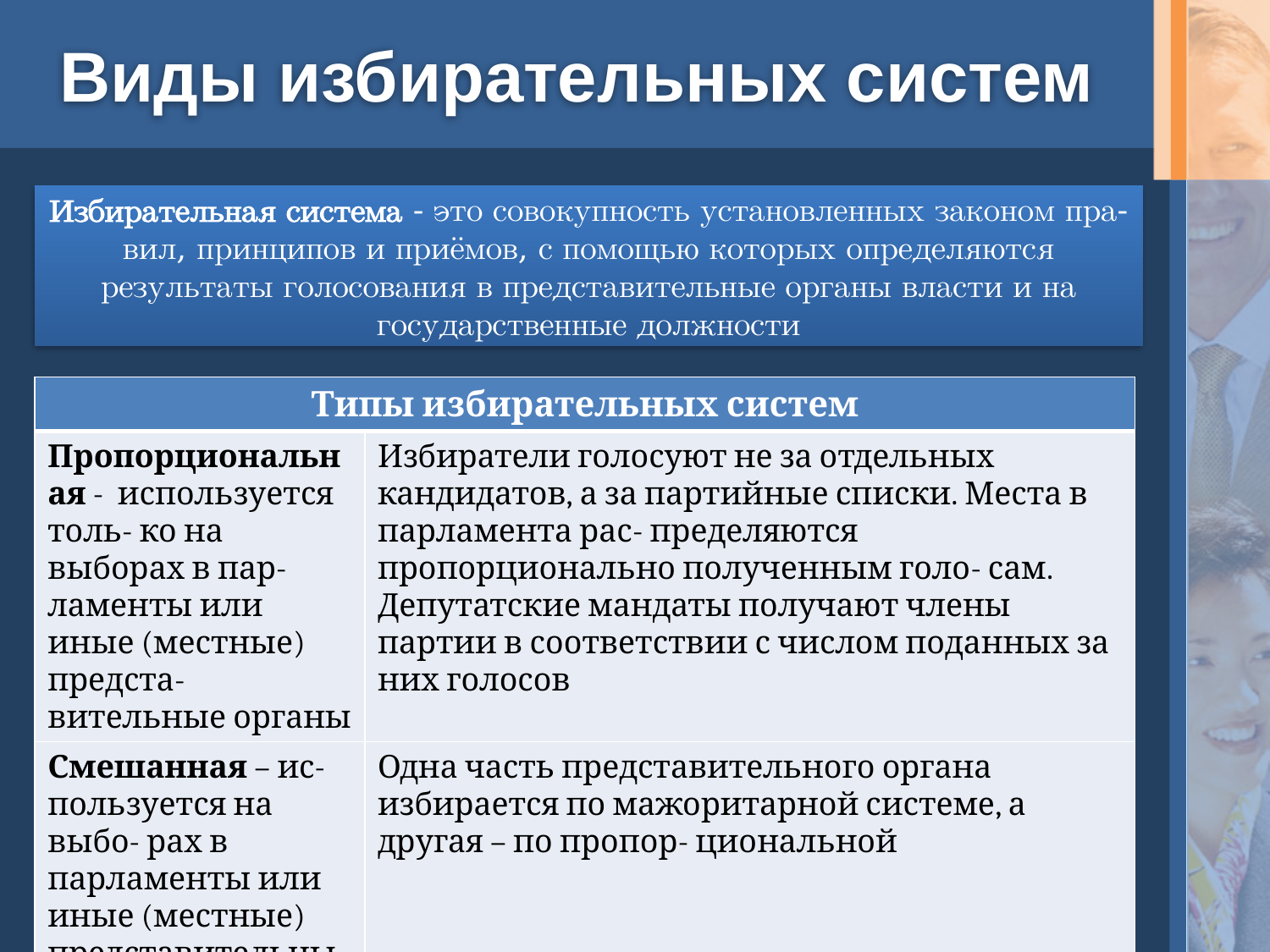

# Виды избирательных систем
Избирательная система - это совокупность установленных законом пра- вил, принципов и приёмов, с помощью которых определяются результаты голосования в представительные органы власти и на государственные должности
| Типы избирательных систем |  |
| --- | --- |
| Пропорциональная - используется толь- ко на выборах в пар- ламенты или иные (местные) предста- вительные органы | Избиратели голосуют не за отдельных кандидатов, а за партийные списки. Места в парламента рас- пределяются пропорционально полученным голо- сам. Депутатские мандаты получают члены партии в соответствии с числом поданных за них голосов |
| Смешанная – ис- пользуется на выбо- рах в парламенты или иные (местные) представительные органы | Одна часть представительного органа избирается по мажоритарной системе, а другая – по пропор- циональной |